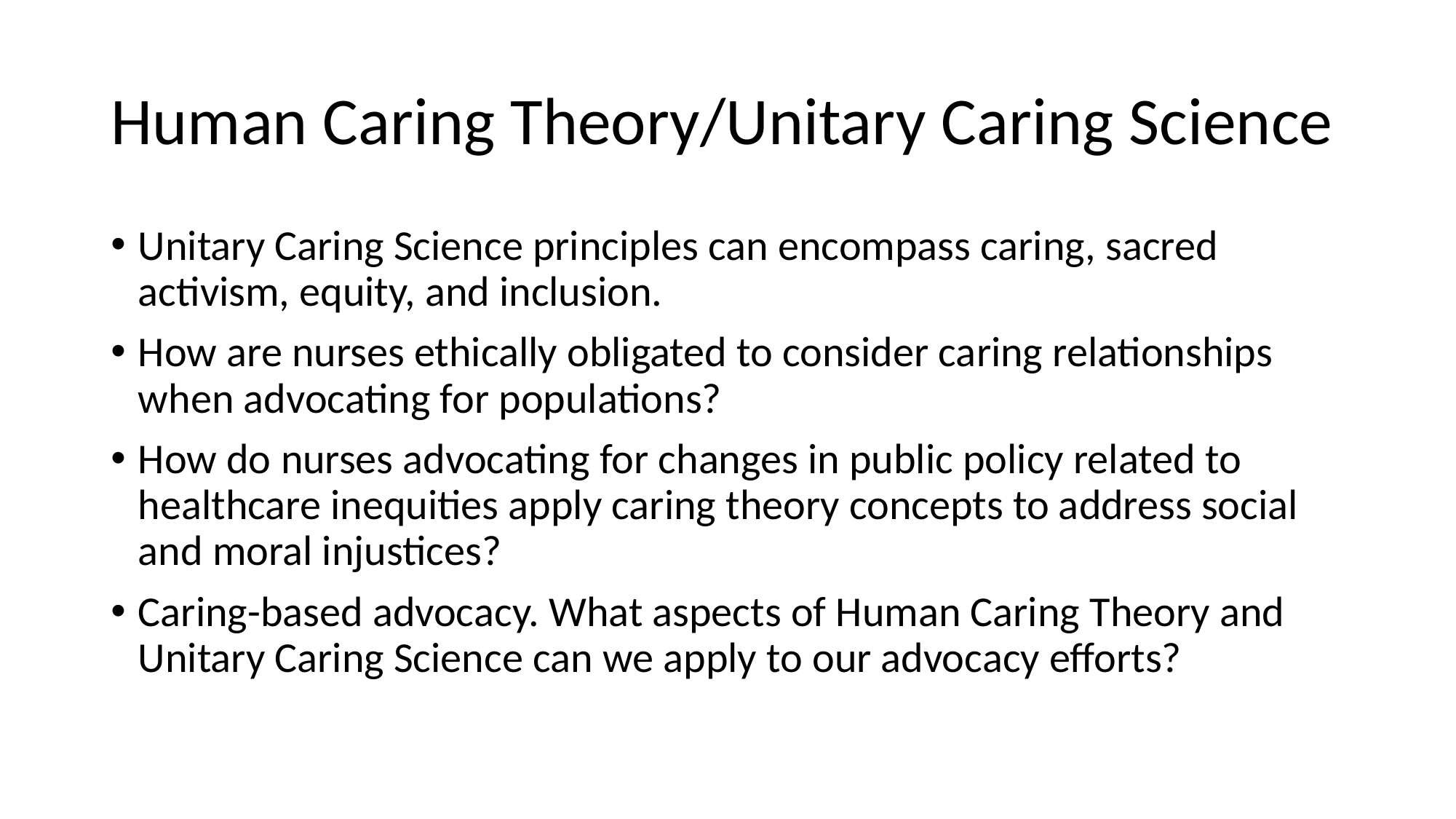

# Human Caring Theory/Unitary Caring Science
Unitary Caring Science principles can encompass caring, sacred activism, equity, and inclusion.
How are nurses ethically obligated to consider caring relationships when advocating for populations?
How do nurses advocating for changes in public policy related to healthcare inequities apply caring theory concepts to address social and moral injustices?
Caring-based advocacy. What aspects of Human Caring Theory and Unitary Caring Science can we apply to our advocacy efforts?